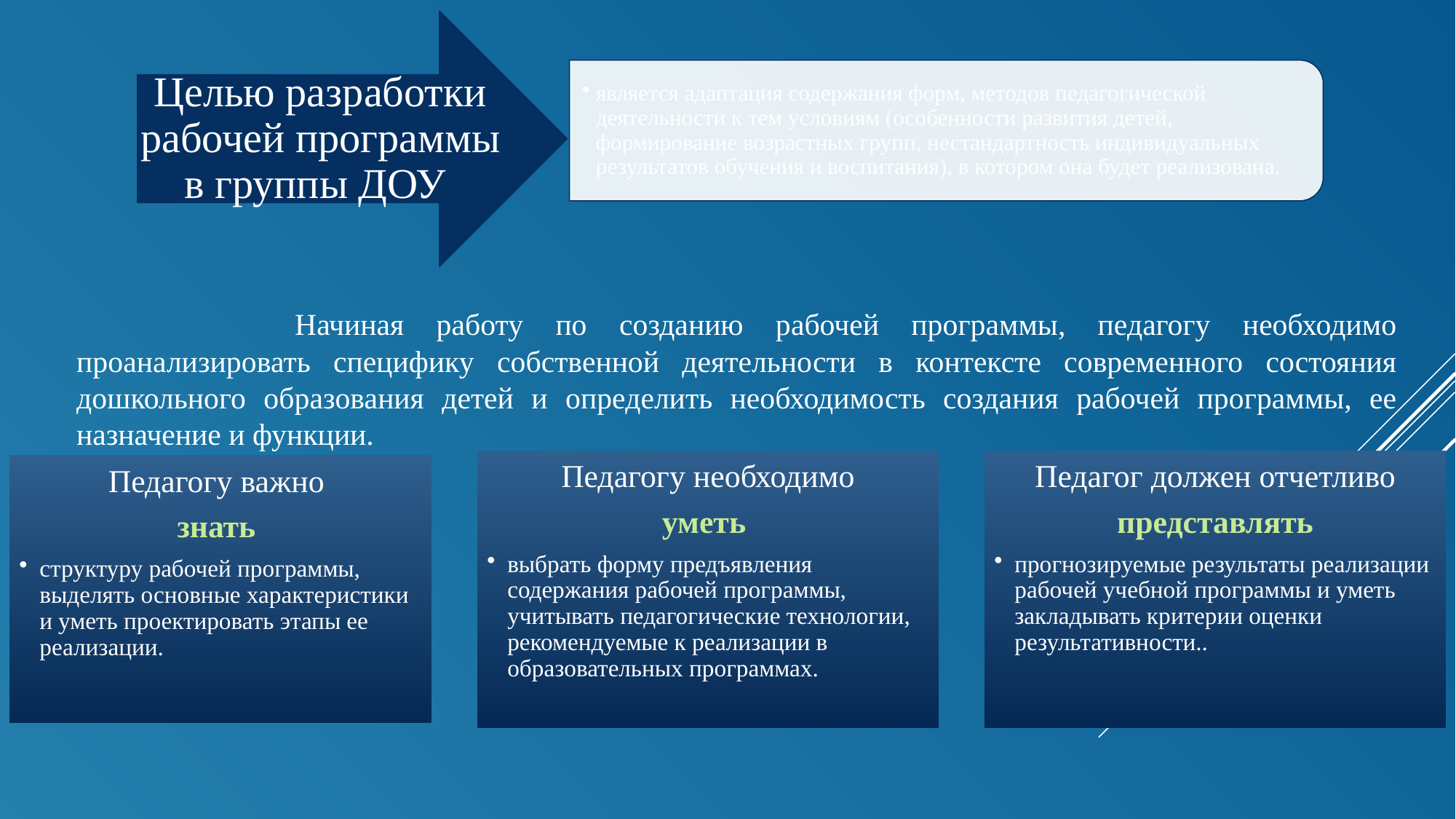

Целью разработки рабочей программы в группы ДОУ
является адаптация содержания форм, методов педагогической деятельности к тем условиям (особенности развития детей, формирование возрастных групп, нестандартность индивидуальных результатов обучения и воспитания), в котором она будет реализована.

		Начиная работу по созданию рабочей программы, педагогу необходимо проанализировать специфику собственной деятельности в контексте современного состояния дошкольного образования детей и определить необходимость создания рабочей программы, ее назначение и функции.

Педагогу важно
знать
структуру рабочей программы, выделять основные характеристики и уметь проектировать этапы ее реализации.
Педагогу необходимо
уметь
выбрать форму предъявления содержания рабочей программы, учитывать педагогические технологии, рекомендуемые к реализации в образовательных программах.
Педагог должен отчетливо
 представлять
прогнозируемые результаты реализации рабочей учебной программы и уметь закладывать критерии оценки результативности..